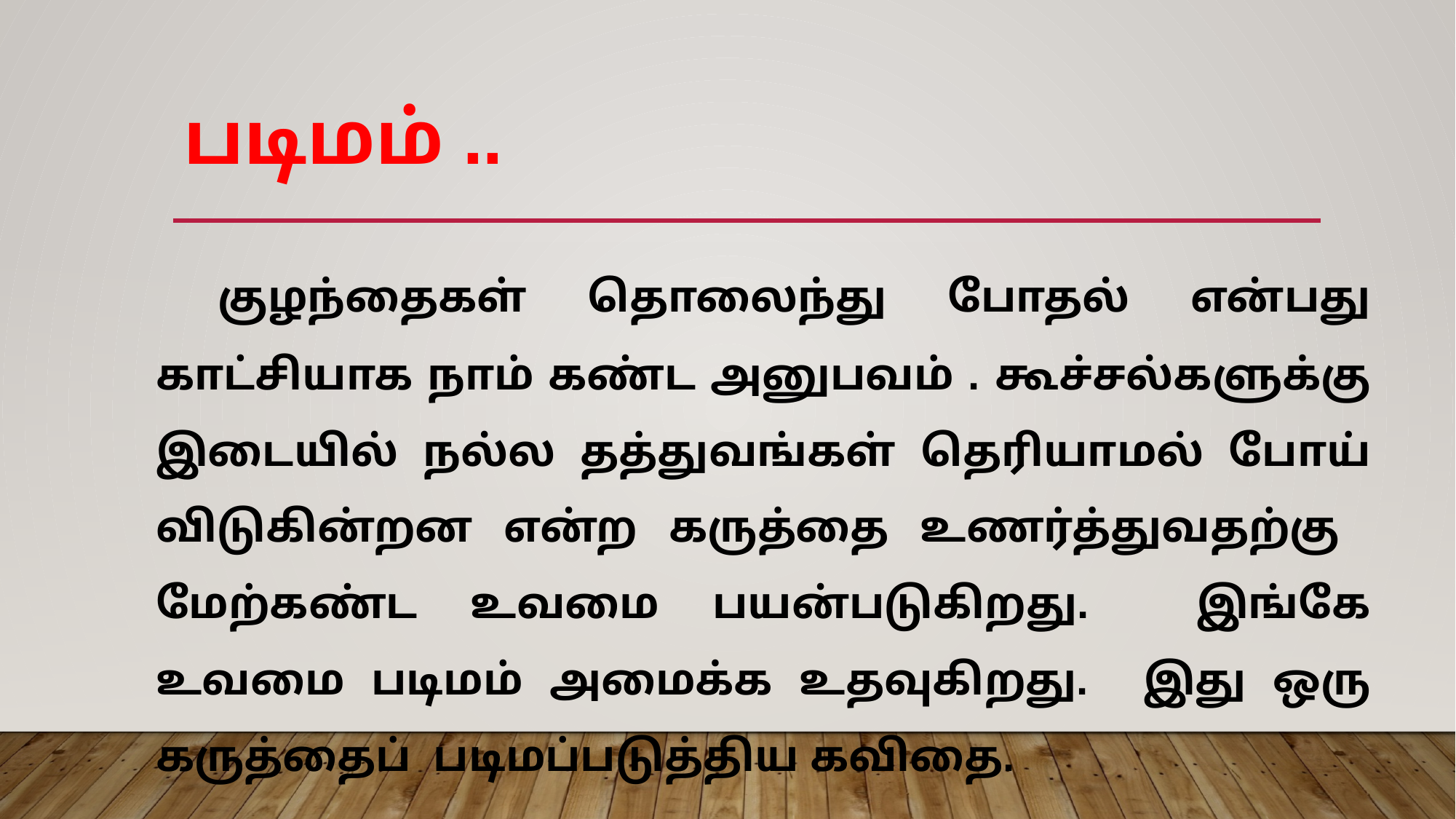

# படிமம் ..
 குழந்தைகள் தொலைந்து போதல் என்பது காட்சியாக நாம் கண்ட அனுபவம் . கூச்சல்களுக்கு இடையில் நல்ல தத்துவங்கள் தெரியாமல் போய் விடுகின்றன என்ற கருத்தை உணர்த்துவதற்கு  மேற்கண்ட உவமை பயன்படுகிறது.  இங்கே உவமை படிமம் அமைக்க உதவுகிறது.  இது ஒரு கருத்தைப்  படிமப்படுத்திய கவிதை.